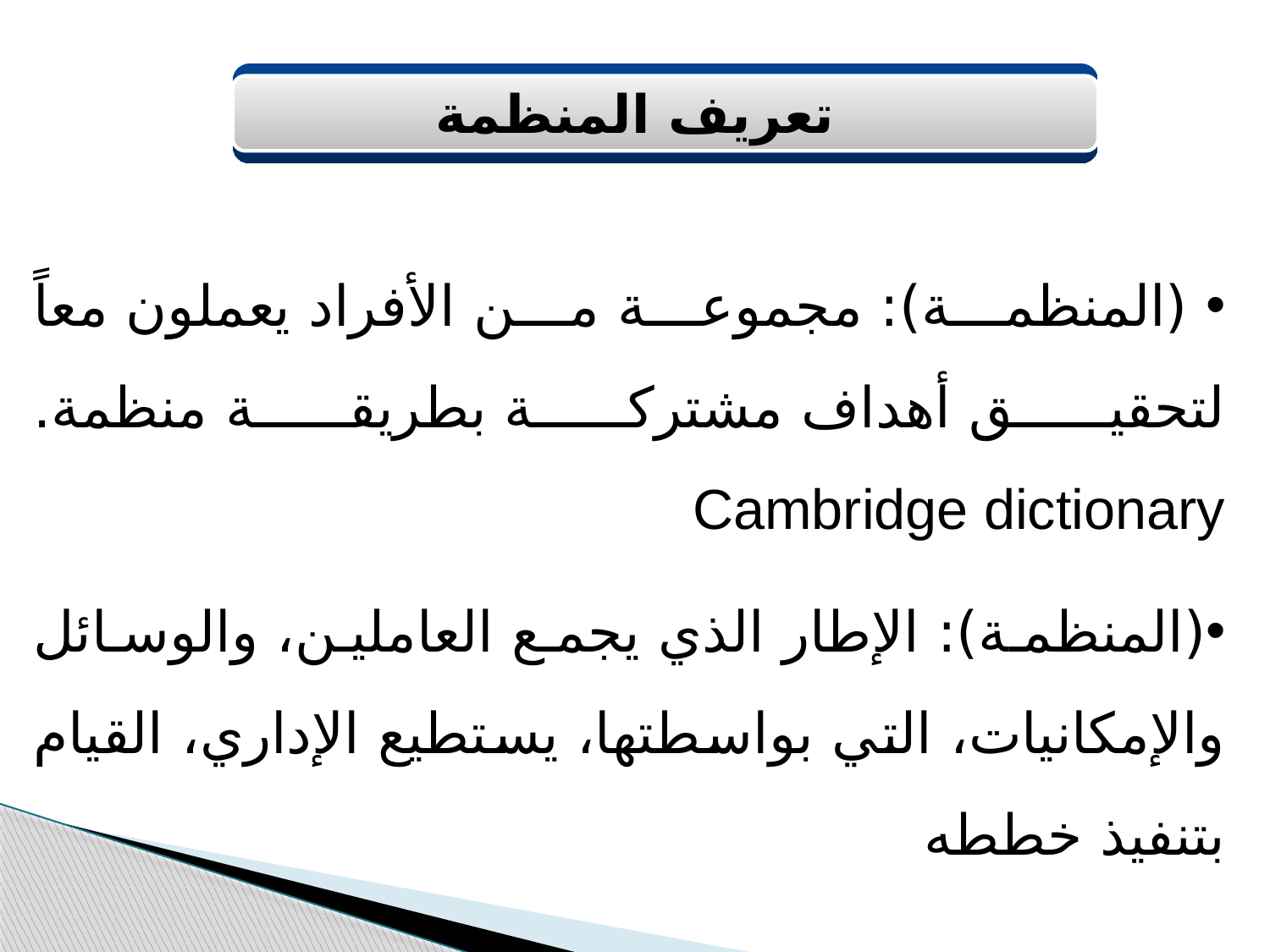

تعريف المنظمة
 (المنظمة): مجموعة من الأفراد يعملون معاً لتحقيق أهداف مشتركة بطريقة منظمة. Cambridge dictionary
(المنظمة): الإطار الذي يجمع العاملين، والوسائل والإمكانيات، التي بواسطتها، يستطيع الإداري، القيام بتنفيذ خططه